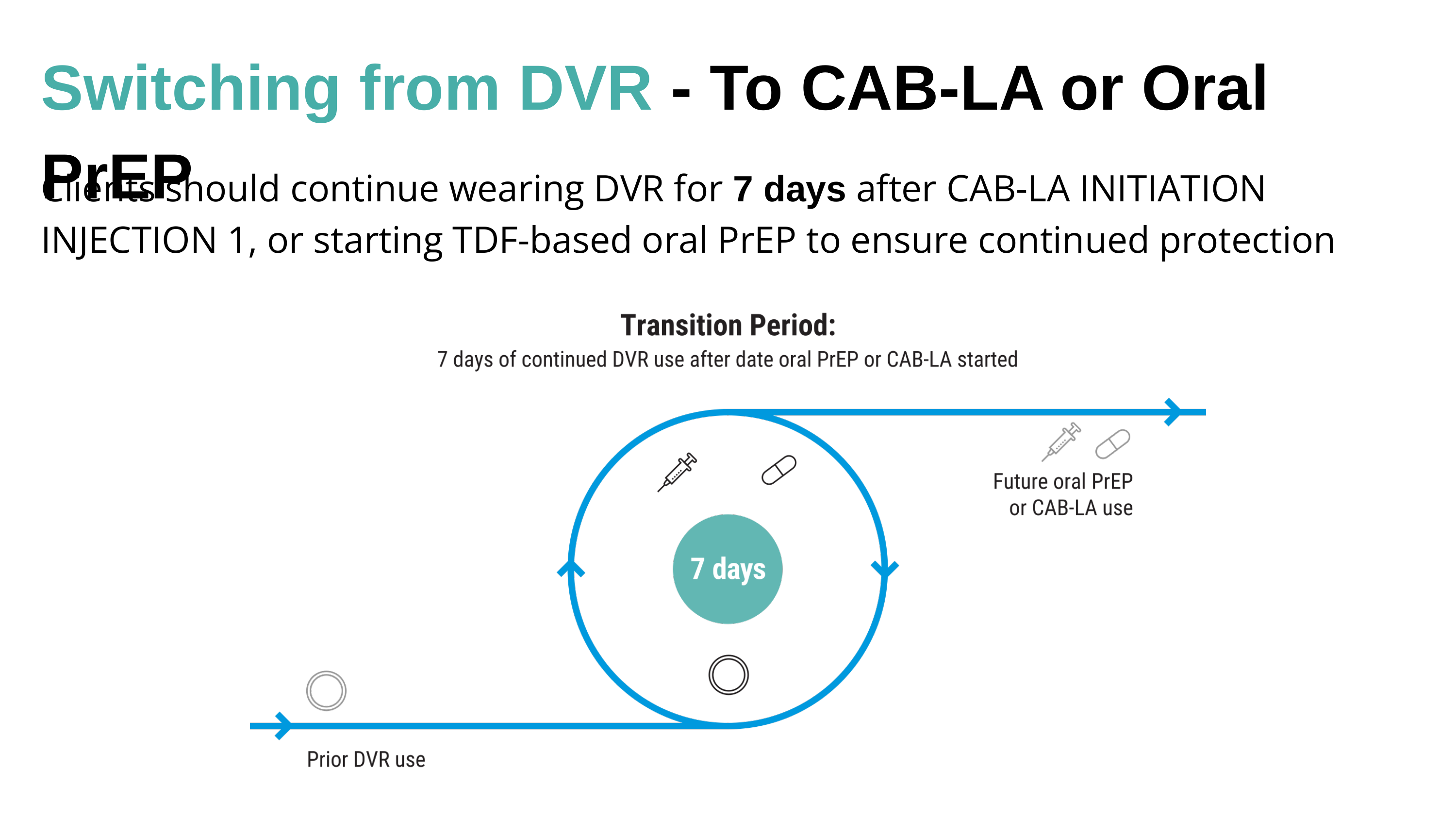

Switching from DVR - To CAB-LA or Oral PrEP
Clients should continue wearing DVR for 7 days after CAB-LA INITIATION INJECTION 1, or starting TDF-based oral PrEP to ensure continued protection